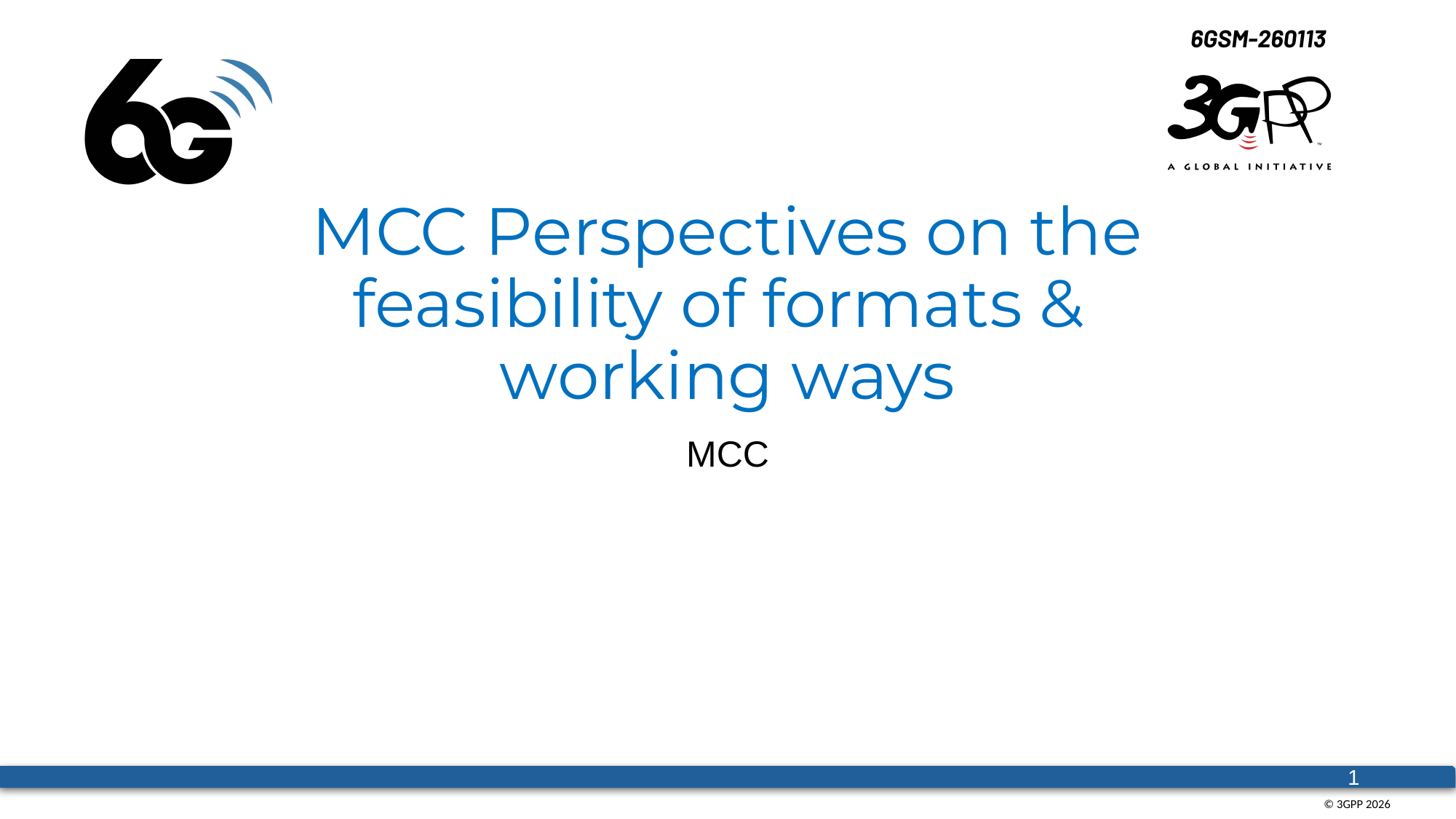

6GSM-260113

# MCC Perspectives on the feasibility of formats & working ways
MCC